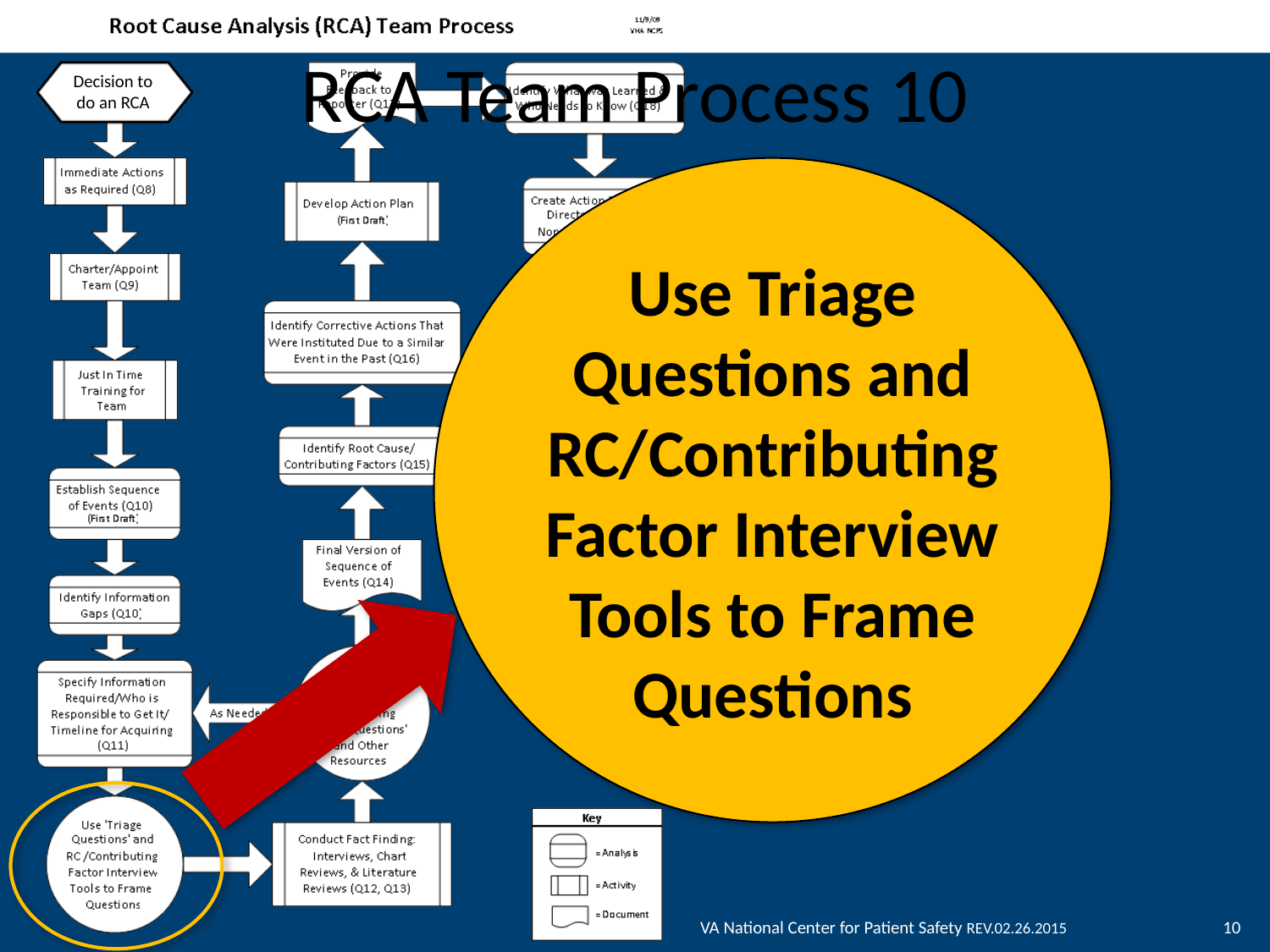

RCA Team Process 10
Use Triage Questions and RC/Contributing Factor Interview Tools to Frame Questions